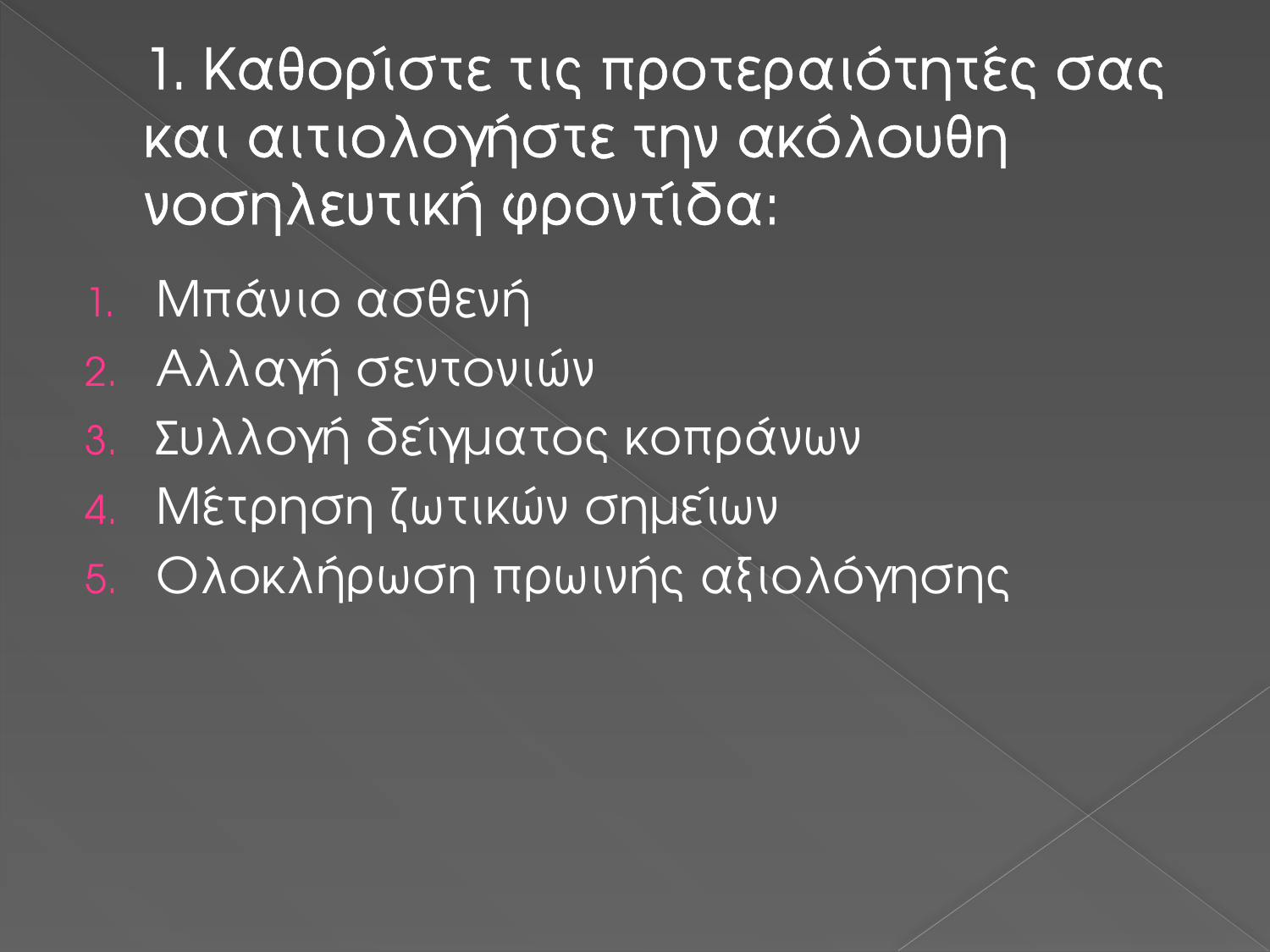

# 1. Καθορίστε τις προτεραιότητές σας και αιτιολογήστε την ακόλουθη νοσηλευτική φροντίδα:
Μπάνιο ασθενή
Αλλαγή σεντονιών
Συλλογή δείγματος κοπράνων
Μέτρηση ζωτικών σημείων
Ολοκλήρωση πρωινής αξιολόγησης